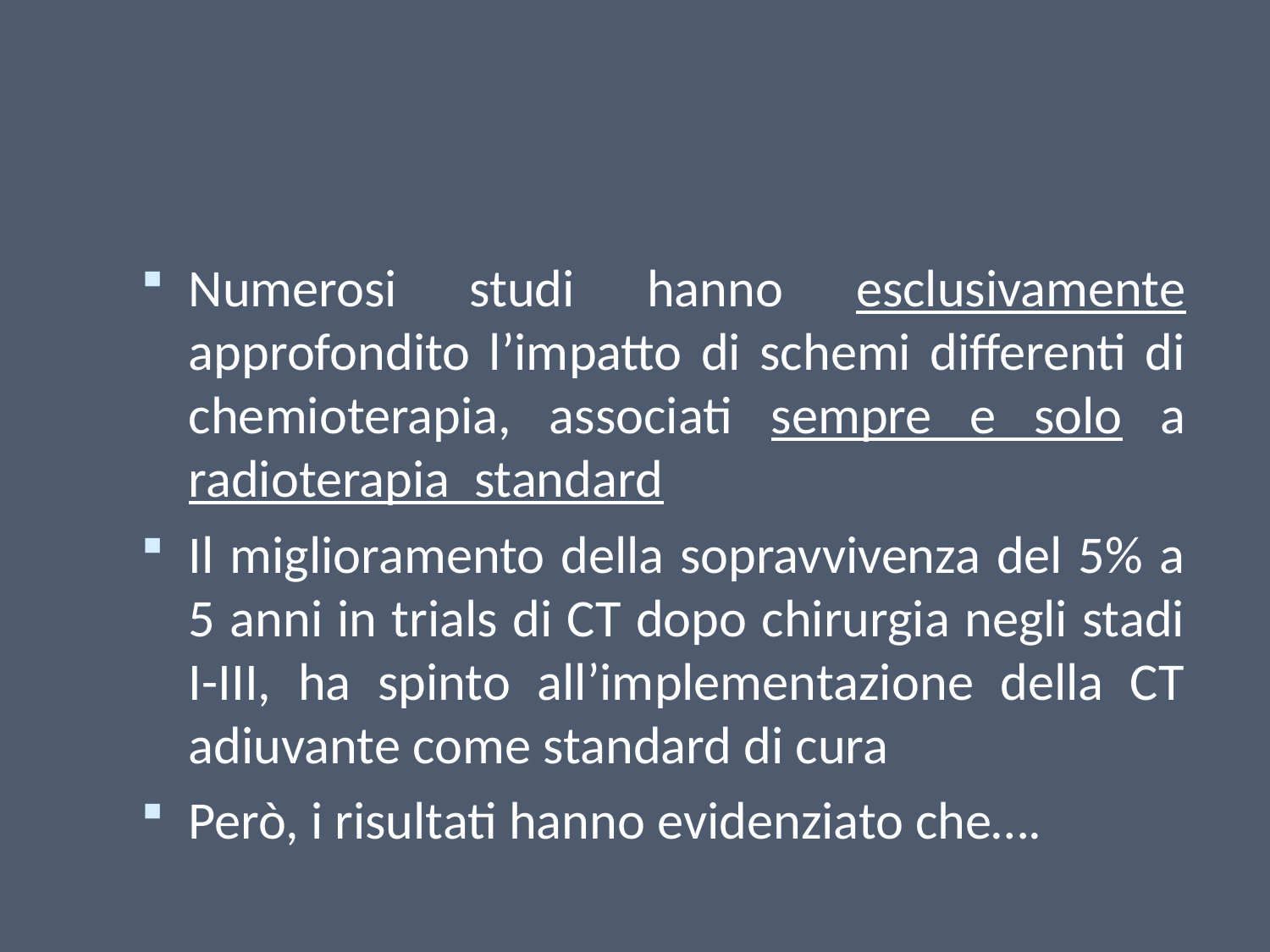

Numerosi studi hanno esclusivamente approfondito l’impatto di schemi differenti di chemioterapia, associati sempre e solo a radioterapia  standard
Il miglioramento della sopravvivenza del 5% a 5 anni in trials di CT dopo chirurgia negli stadi I-III, ha spinto all’implementazione della CT adiuvante come standard di cura
Però, i risultati hanno evidenziato che….